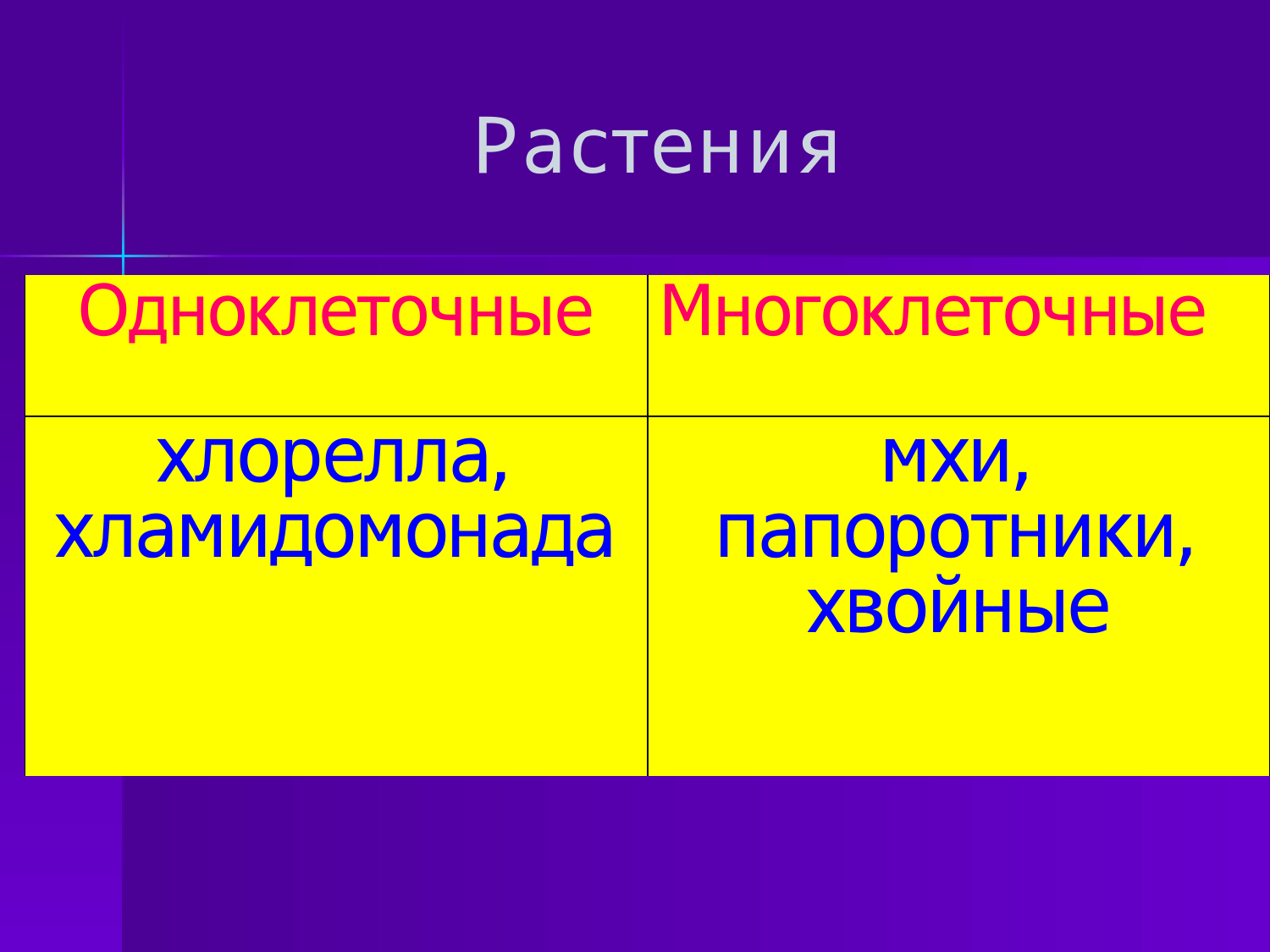

# Растения
| Одноклеточные | Многоклеточные |
| --- | --- |
| хлорелла, хламидомонада | мхи, папоротники, хвойные |